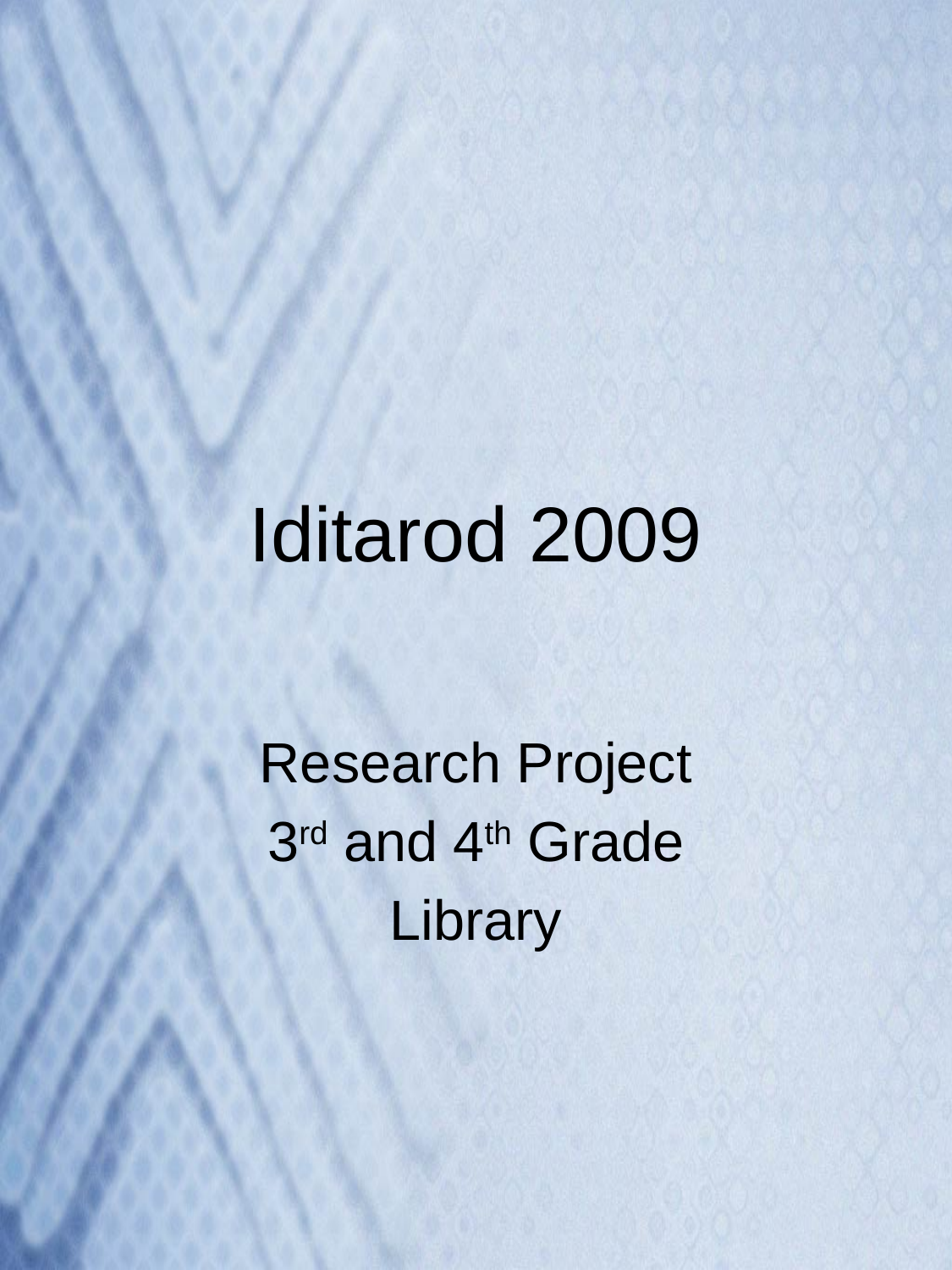

# Iditarod 2009
Research Project
3rd and 4th Grade
Library